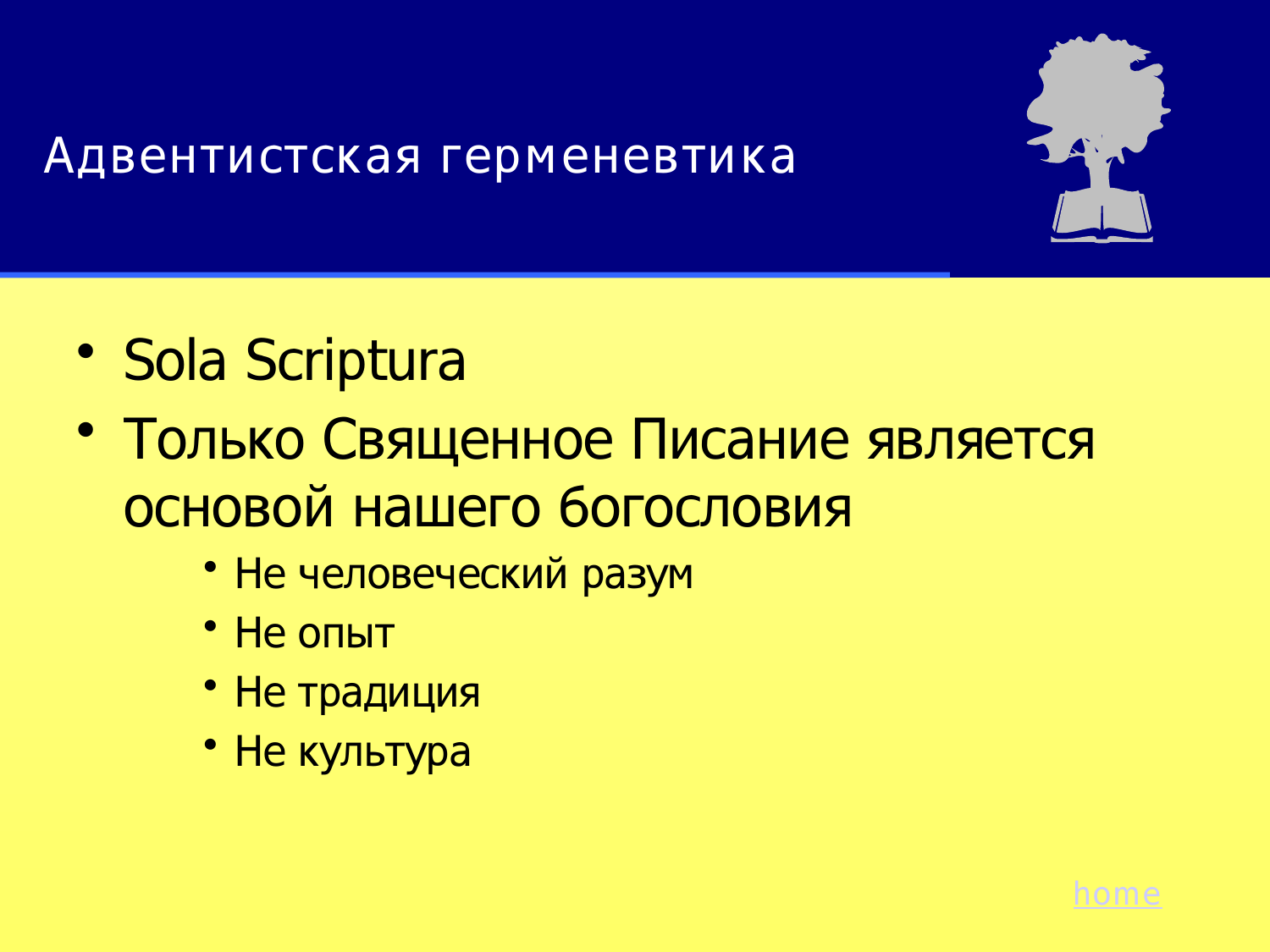

# Адвентистская герменевтика
Sola Scriptura
Только Священное Писание является основой нашего богословия
Не человеческий разум
Не опыт
Не традиция
Не культура